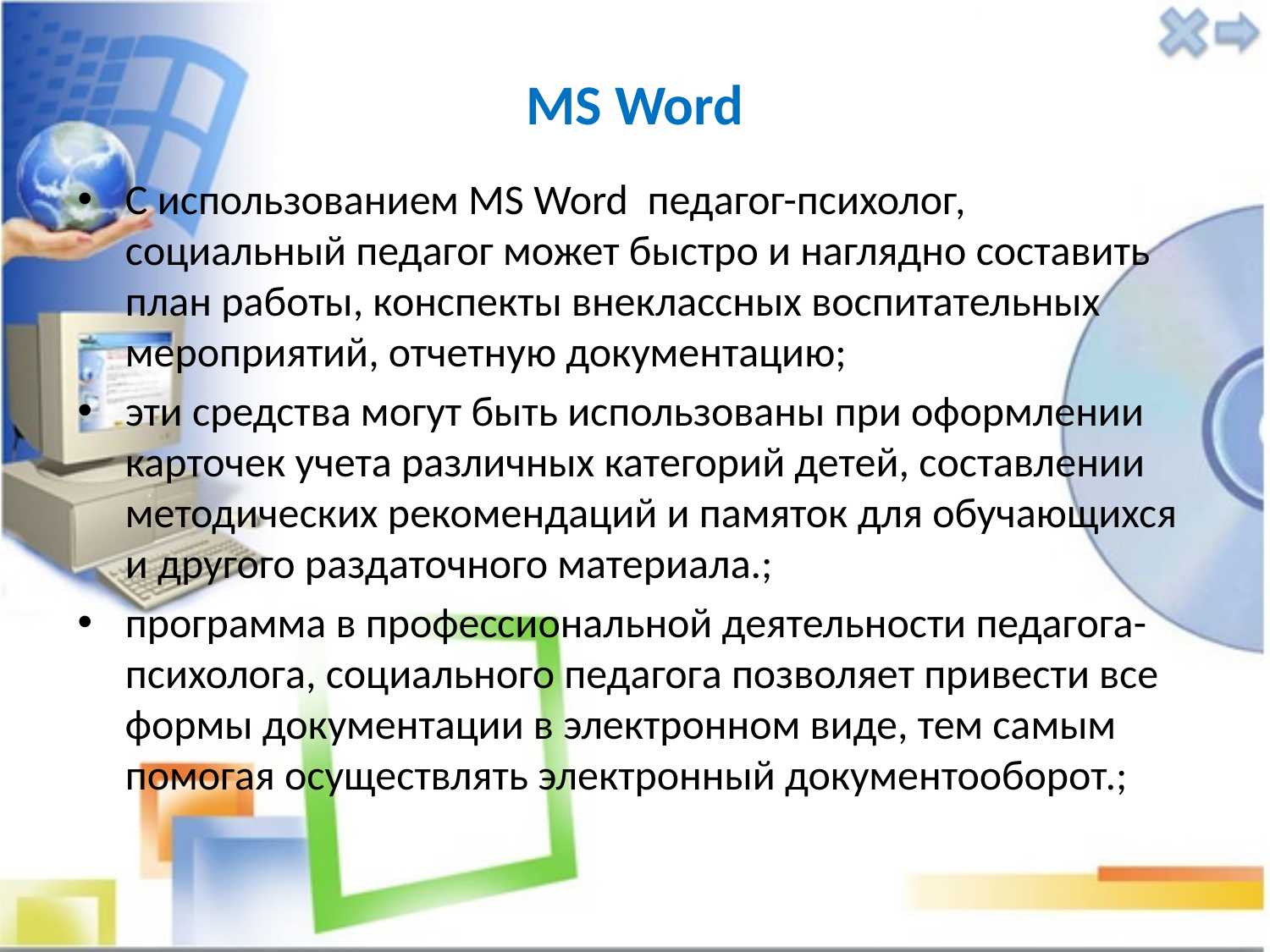

# MS Word
С использованием MS Word  педагог-психолог, социальный педагог может быстро и наглядно составить план работы, конспекты внеклассных воспитательных мероприятий, отчетную документацию;
эти средства могут быть использованы при оформлении карточек учета различных категорий детей, составлении методических рекомендаций и памяток для обучающихся и другого раздаточного материала.;
программа в профессиональной деятельности педагога-психолога, социального педагога позволяет привести все формы документации в электронном виде, тем самым помогая осуществлять электронный документооборот.;